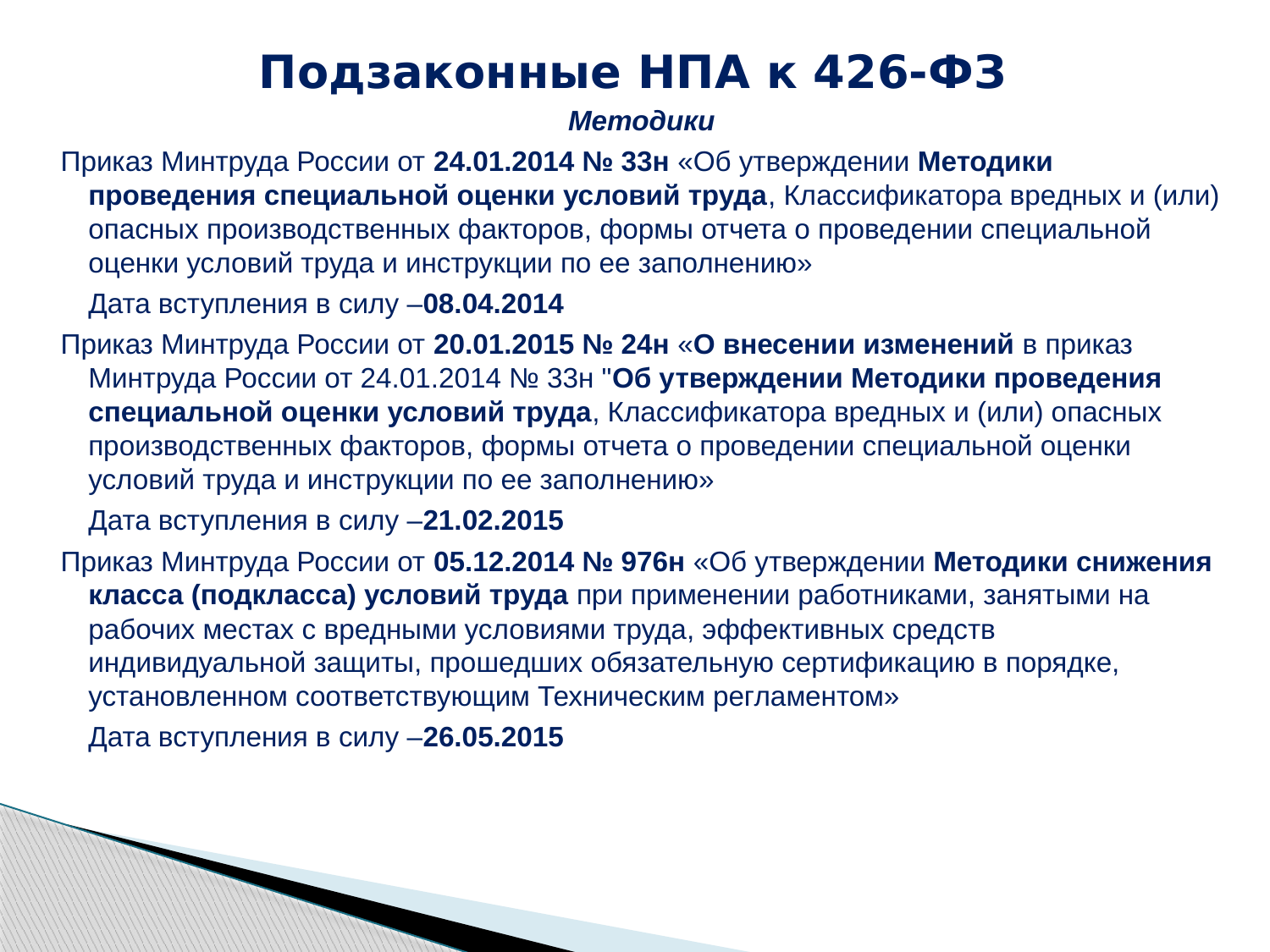

Подзаконные НПА к 426-ФЗ
 Методики
 Приказ Минтруда России от 24.01.2014 № 33н «Об утверждении Методики проведения специальной оценки условий труда, Классификатора вредных и (или) опасных производственных факторов, формы отчета о проведении специальной оценки условий труда и инструкции по ее заполнению»
	Дата вступления в силу –08.04.2014
 Приказ Минтруда России от 20.01.2015 № 24н «О внесении изменений в приказ Минтруда России от 24.01.2014 № 33н "Об утверждении Методики проведения специальной оценки условий труда, Классификатора вредных и (или) опасных производственных факторов, формы отчета о проведении специальной оценки условий труда и инструкции по ее заполнению»
 	Дата вступления в силу –21.02.2015
 Приказ Минтруда России от 05.12.2014 № 976н «Об утверждении Методики снижения класса (подкласса) условий труда при применении работниками, занятыми на рабочих местах с вредными условиями труда, эффективных средств индивидуальной защиты, прошедших обязательную сертификацию в порядке, установленном соответствующим Техническим регламентом»
	Дата вступления в силу –26.05.2015